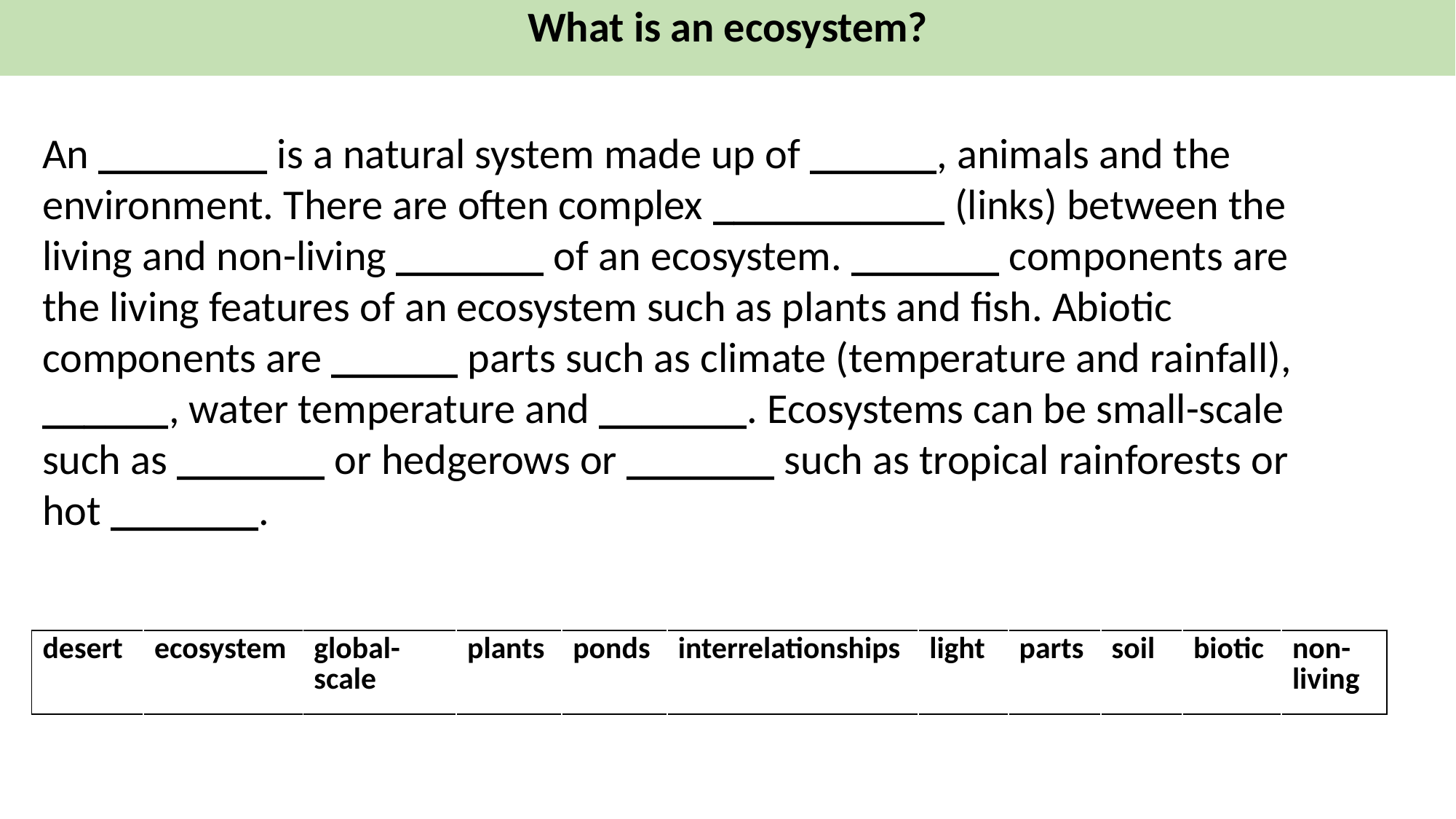

What is an ecosystem?
An ________ is a natural system made up of ______, animals and the environment. There are often complex ___________ (links) between the living and non-living _______ of an ecosystem. _______ components are the living features of an ecosystem such as plants and fish. Abiotic components are ______ parts such as climate (temperature and rainfall), ______, water temperature and _______. Ecosystems can be small-scale such as _______ or hedgerows or _______ such as tropical rainforests or hot _______.
| desert | ecosystem | global-scale | plants | ponds | interrelationships | light | parts | soil | biotic | non-living |
| --- | --- | --- | --- | --- | --- | --- | --- | --- | --- | --- |